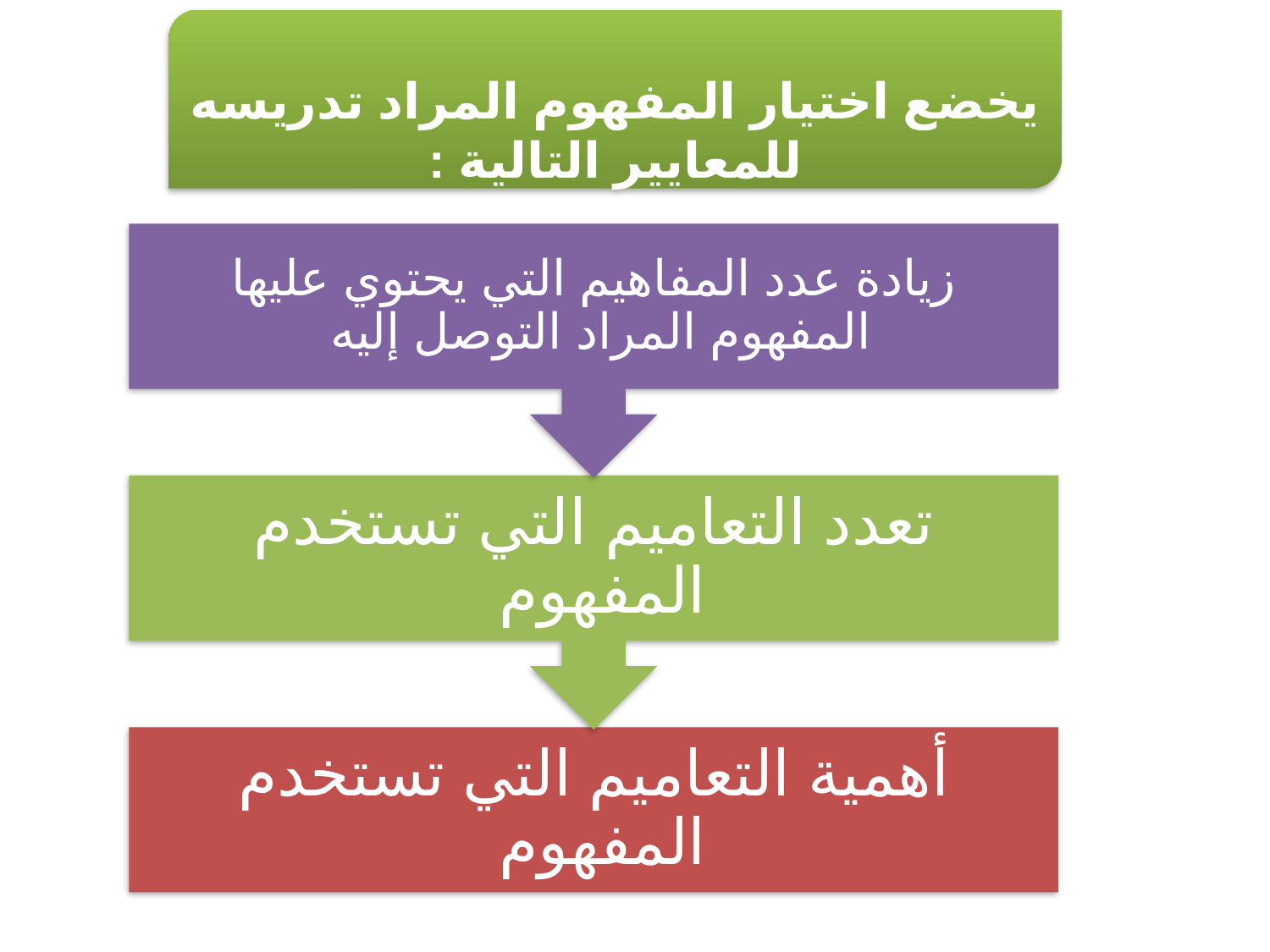

يخضع اختيار المفهوم المراد تدريسه للمعايير التالية :
أهمية التعاميم التي تستخدم المفهوم
تعدد التعاميم التي تستخدم المفهوم
زيادة عدد المفاهيم التي يحتوي عليها المفهوم المراد التوصل إليه